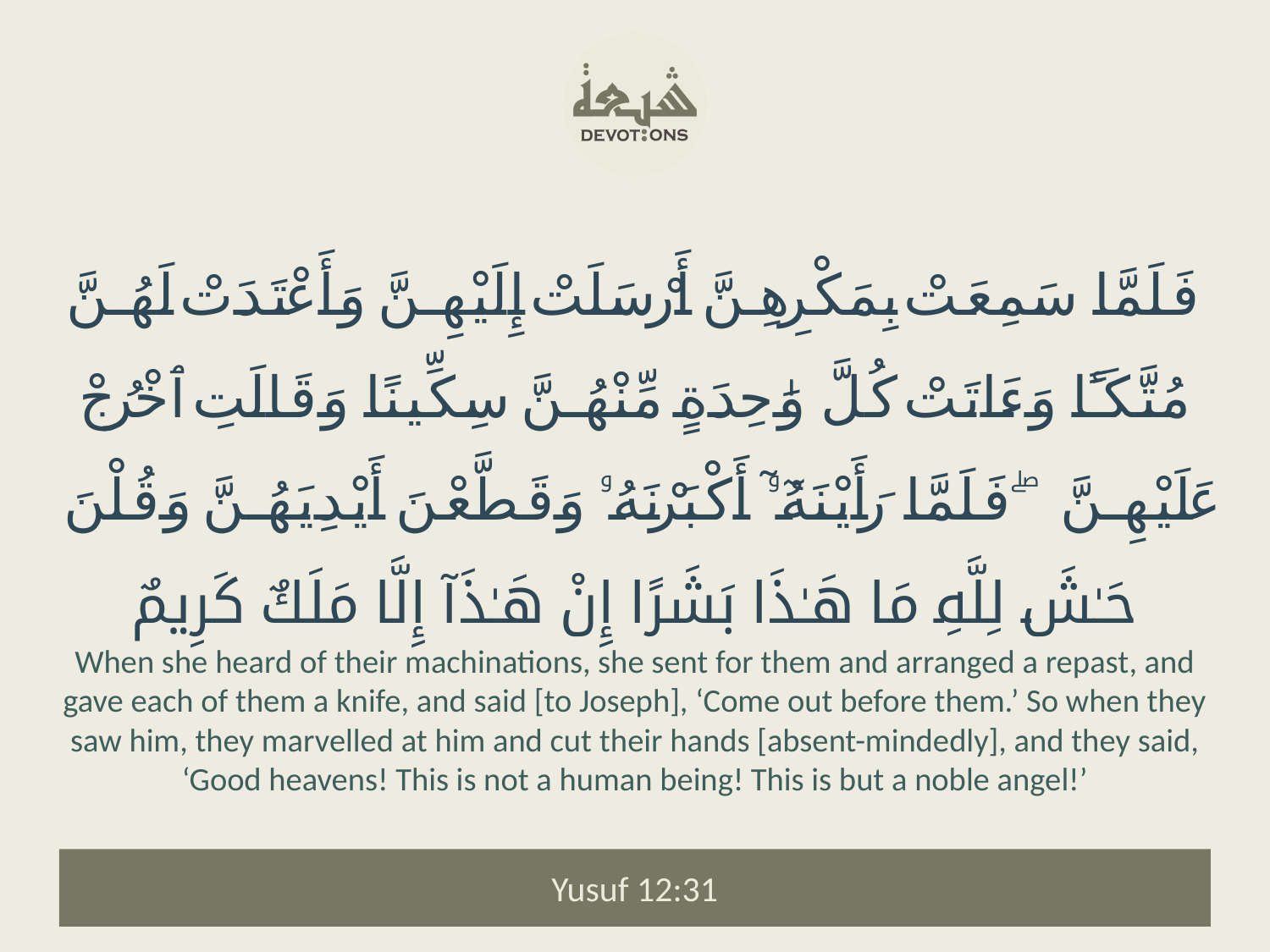

فَلَمَّا سَمِعَتْ بِمَكْرِهِنَّ أَرْسَلَتْ إِلَيْهِنَّ وَأَعْتَدَتْ لَهُنَّ مُتَّكَـًٔا وَءَاتَتْ كُلَّ وَٰحِدَةٍ مِّنْهُنَّ سِكِّينًا وَقَالَتِ ٱخْرُجْ عَلَيْهِنَّ ۖ فَلَمَّا رَأَيْنَهُۥٓ أَكْبَرْنَهُۥ وَقَطَّعْنَ أَيْدِيَهُنَّ وَقُلْنَ حَـٰشَ لِلَّهِ مَا هَـٰذَا بَشَرًا إِنْ هَـٰذَآ إِلَّا مَلَكٌ كَرِيمٌ
When she heard of their machinations, she sent for them and arranged a repast, and gave each of them a knife, and said [to Joseph], ‘Come out before them.’ So when they saw him, they marvelled at him and cut their hands [absent-mindedly], and they said, ‘Good heavens! This is not a human being! This is but a noble angel!’
Yusuf 12:31